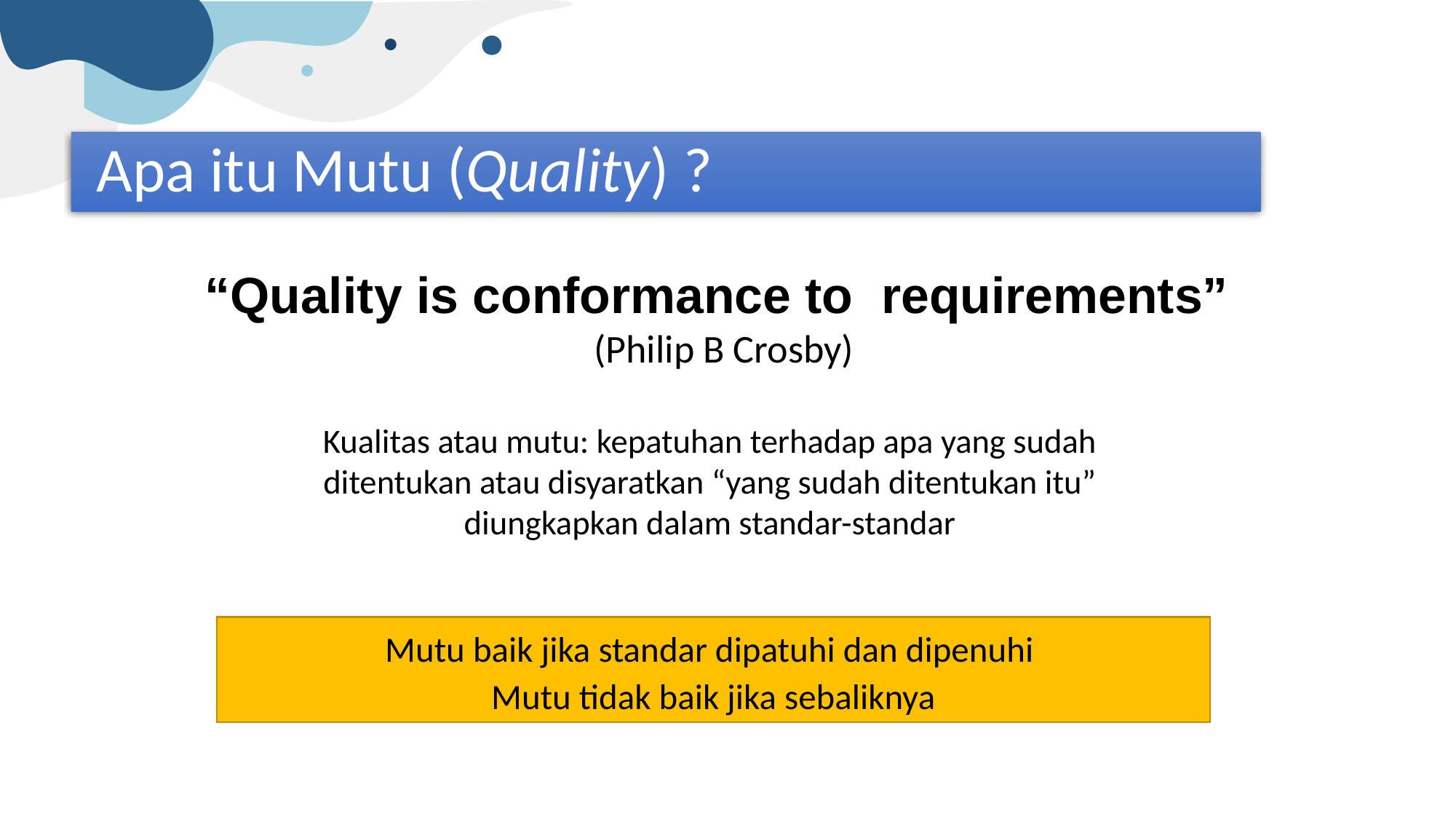

# Apa itu Mutu (Quality) ?
“Quality is conformance to  requirements”
(Philip B Crosby)
Kualitas atau mutu: kepatuhan terhadap apa yang sudah ditentukan atau disyaratkan “yang sudah ditentukan itu” diungkapkan dalam standar-standar
Mutu baik jika standar dipatuhi dan dipenuhi
Mutu tidak baik jika sebaliknya